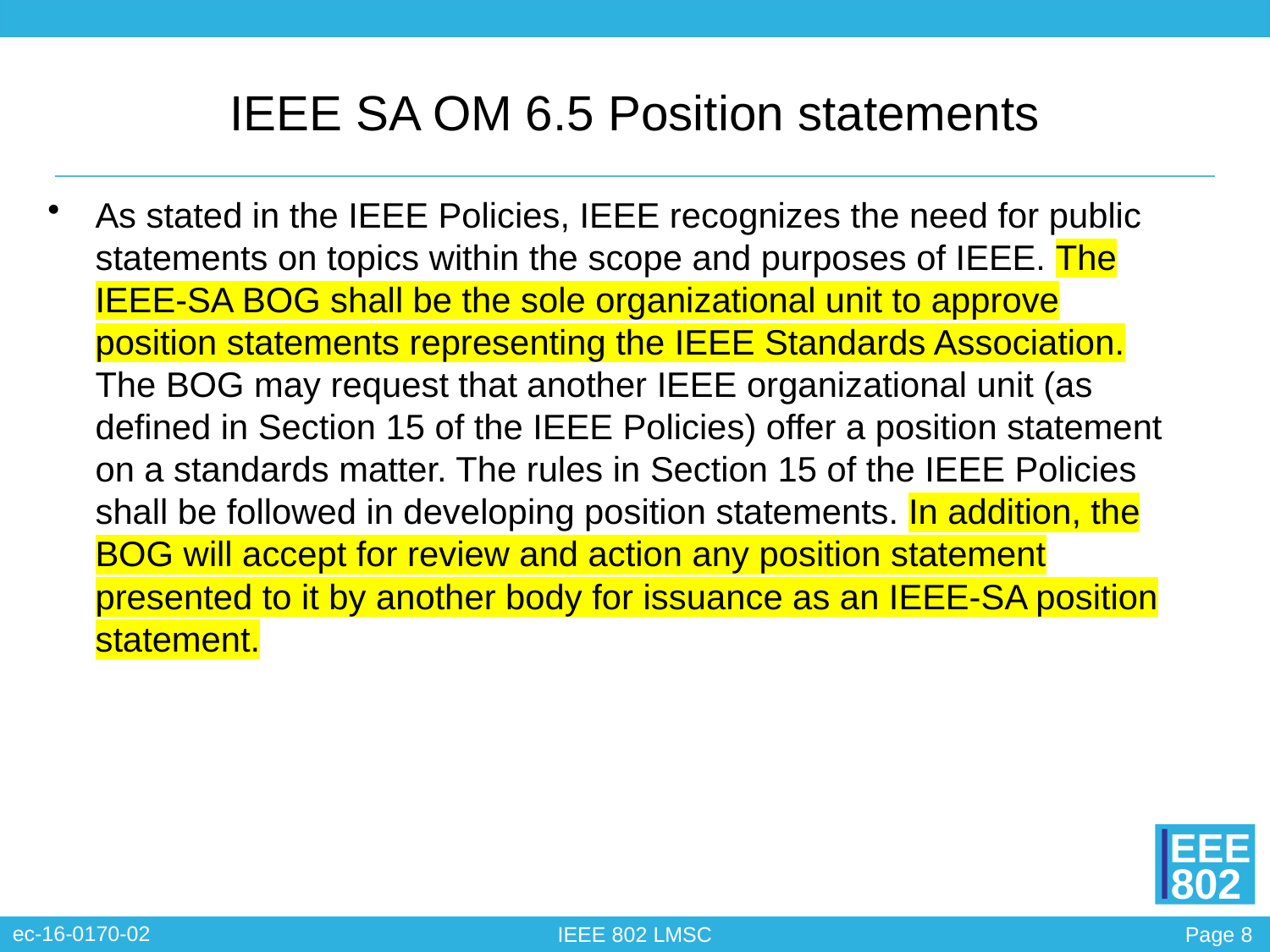

# IEEE SA OM 6.5 Position statements
As stated in the IEEE Policies, IEEE recognizes the need for public statements on topics within the scope and purposes of IEEE. The IEEE-SA BOG shall be the sole organizational unit to approve position statements representing the IEEE Standards Association. The BOG may request that another IEEE organizational unit (as defined in Section 15 of the IEEE Policies) offer a position statement on a standards matter. The rules in Section 15 of the IEEE Policies shall be followed in developing position statements. In addition, the BOG will accept for review and action any position statement presented to it by another body for issuance as an IEEE-SA position statement.